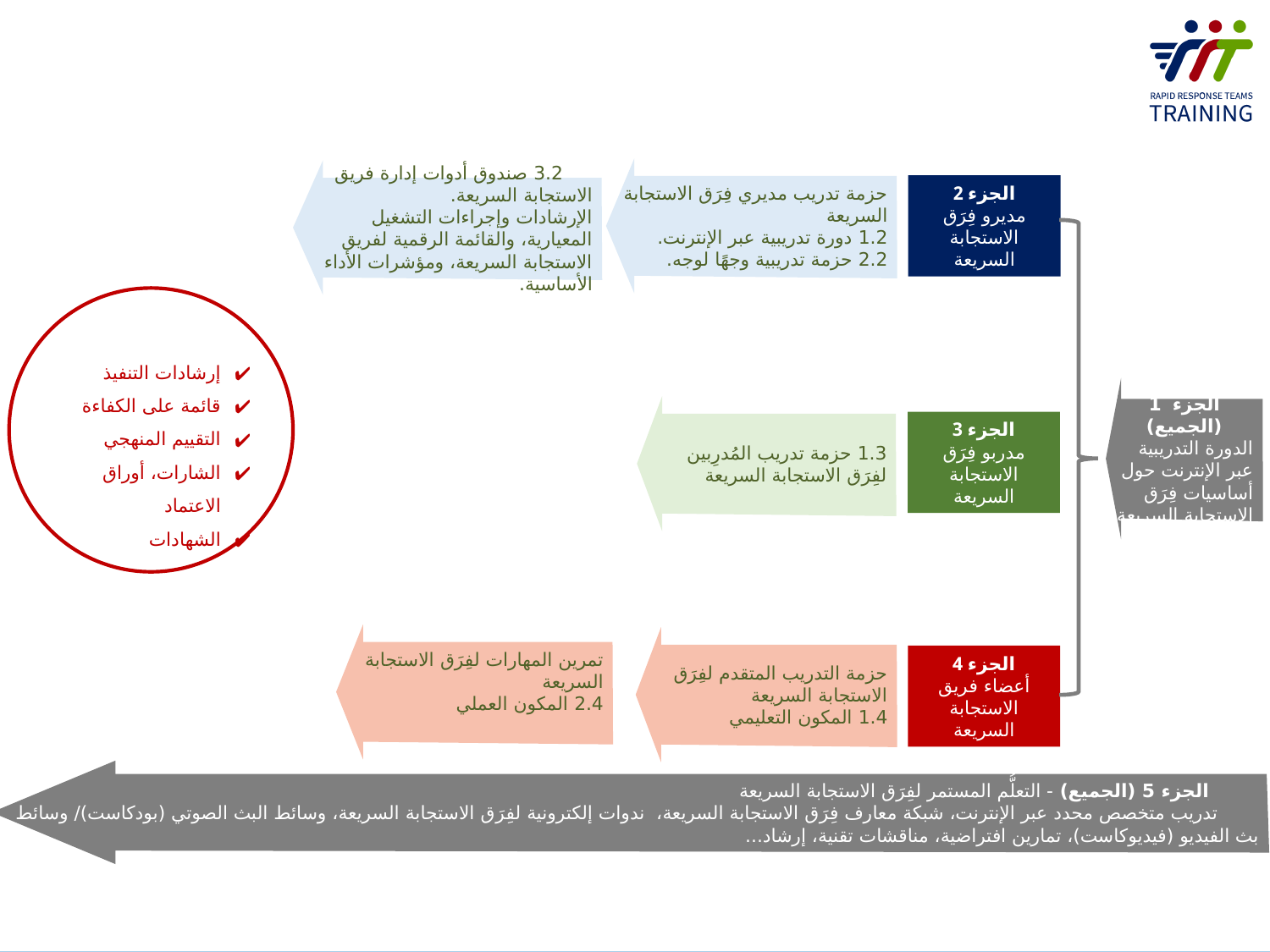

حزمة تدريب مديري فِرَق الاستجابة السريعة
1.2 دورة تدريبية عبر الإنترنت.
2.2 حزمة تدريبية وجهًا لوجه.
     3.2 صندوق أدوات إدارة فريق الاستجابة السريعة.
الإرشادات وإجراءات التشغيل المعيارية، والقائمة الرقمية لفريق الاستجابة السريعة، ومؤشرات الأداء الأساسية.
الجزء 2
مديرو فِرَق الاستجابة السريعة

إرشادات التنفيذ
قائمة على الكفاءة
التقييم المنهجي
الشارات، أوراق الاعتماد
الشهادات
الجزء  1 (الجميع)
الدورة التدريبية عبر الإنترنت حول أساسيات فِرَق الاستجابة السريعة
1.3 حزمة تدريب المُدرِبين لفِرَق الاستجابة السريعة
الجزء 3
مدربو فِرَق الاستجابة السريعة
تمرين المهارات لفِرَق الاستجابة السريعة
2.4 المكون العملي

حزمة التدريب المتقدم لفِرَق الاستجابة السريعة
1.4 المكون التعليمي
الجزء 4
أعضاء فريق الاستجابة السريعة
        الجزء 5 (الجميع) - التعلُّم المستمر لفِرَق الاستجابة السريعة
       تدريب متخصص محدد عبر الإنترنت، شبكة معارف فِرَق الاستجابة السريعة،  ندوات إلكترونية لفِرَق الاستجابة السريعة، وسائط البث الصوتي (بودكاست)/ وسائط بث الفيديو (فيديوكاست)، تمارين افتراضية، مناقشات تقنية، إرشاد...